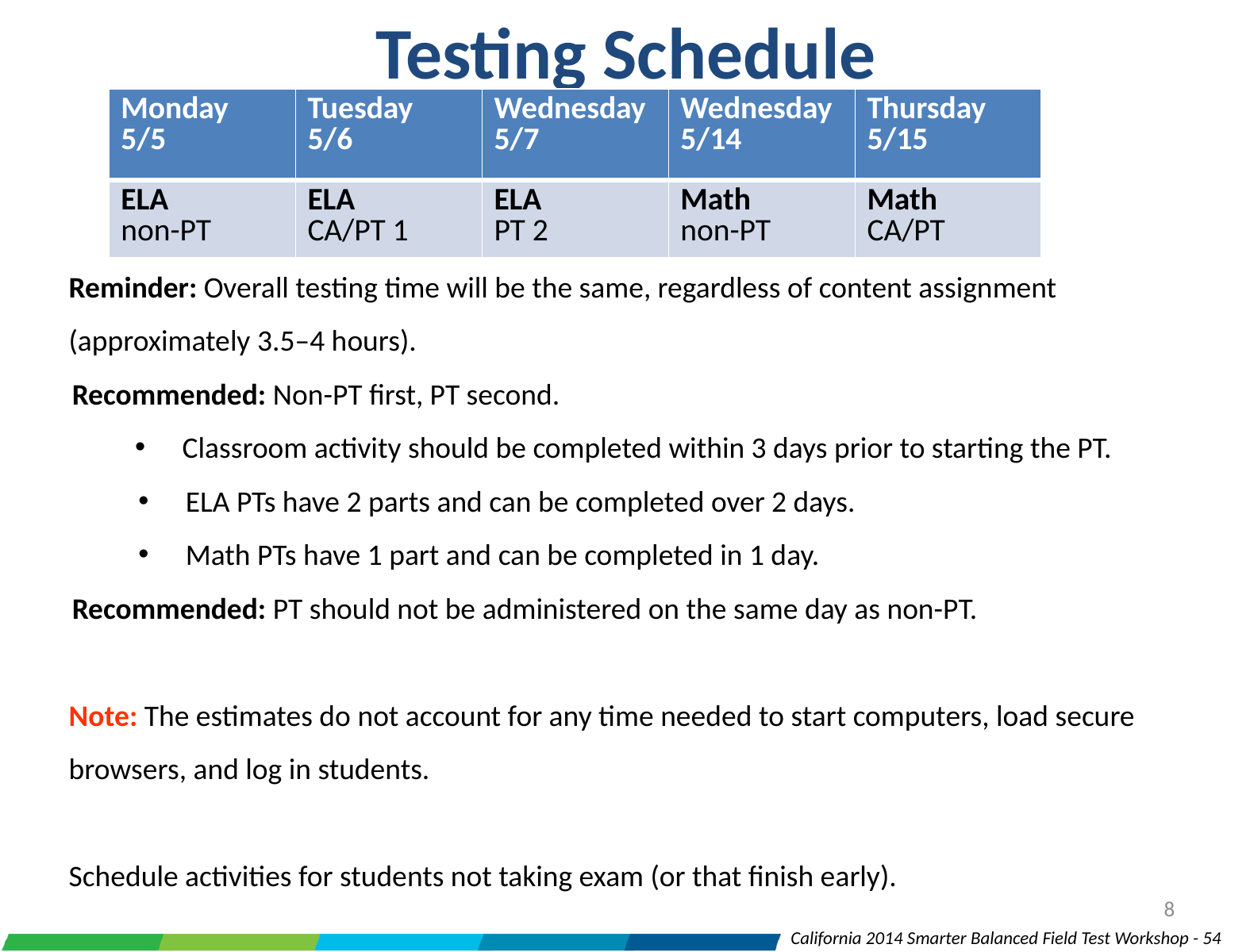

Testing Schedule
| Monday 5/5 | Tuesday 5/6 | Wednesday 5/7 | Wednesday 5/14 | Thursday 5/15 |
| --- | --- | --- | --- | --- |
| ELA non-PT | ELA CA/PT 1 | ELA PT 2 | Math non-PT | Math CA/PT |

Reminder: Overall testing time will be the same, regardless of content assignment (approximately 3.5–4 hours).
Recommended: Non-PT first, PT second.
Classroom activity should be completed within 3 days prior to starting the PT.
ELA PTs have 2 parts and can be completed over 2 days.
Math PTs have 1 part and can be completed in 1 day.
Recommended: PT should not be administered on the same day as non-PT.

Note: The estimates do not account for any time needed to start computers, load secure browsers, and log in students.

Schedule activities for students not taking exam (or that finish early).

8
California 2014 Smarter Balanced Field Test Workshop - 54